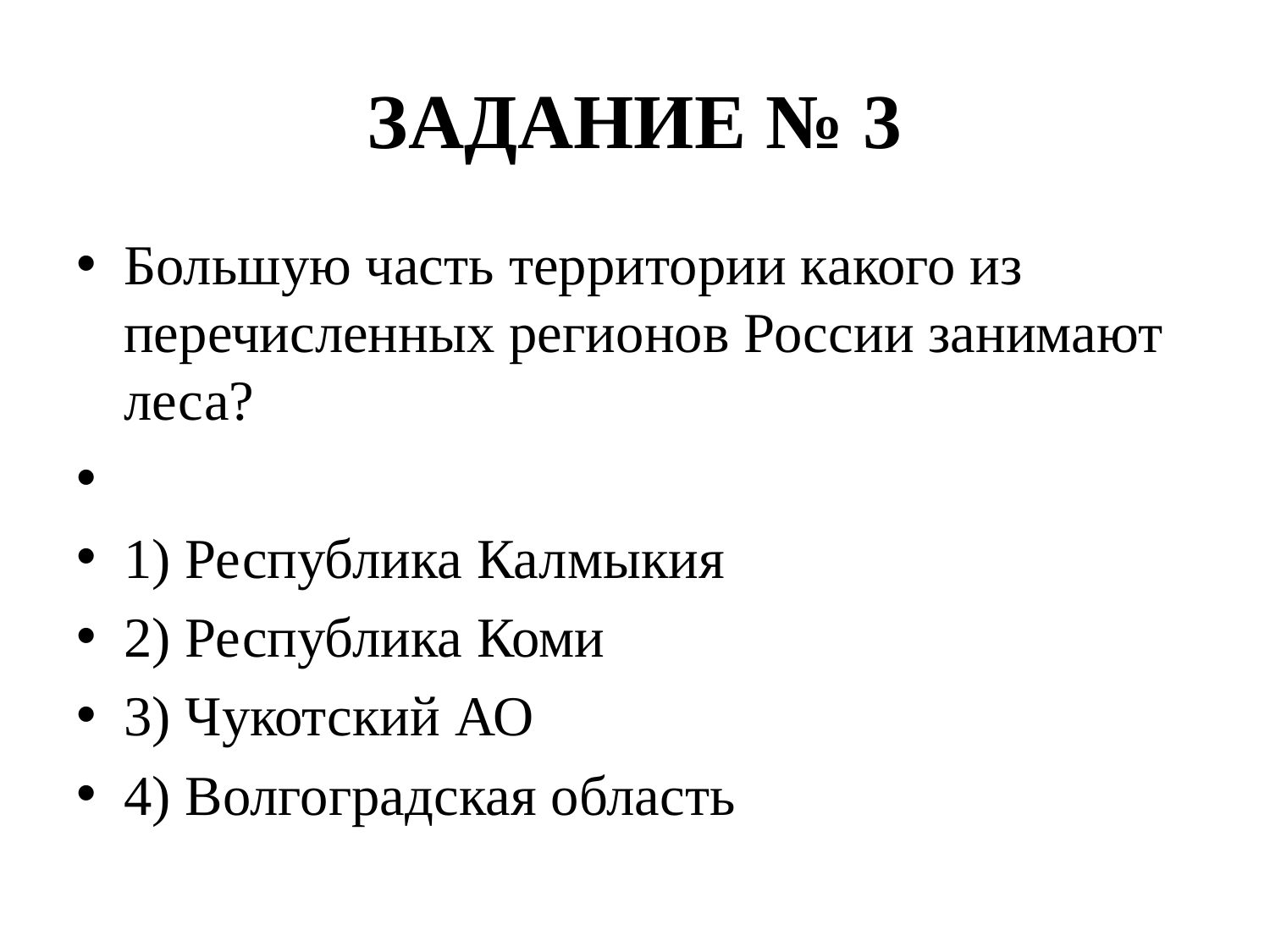

# ЗАДАНИЕ № 3
Большую часть территории какого из перечисленных регионов России занимают леса?

1) Республика Калмыкия
2) Республика Коми
3) Чукотский АО
4) Волгоградская область